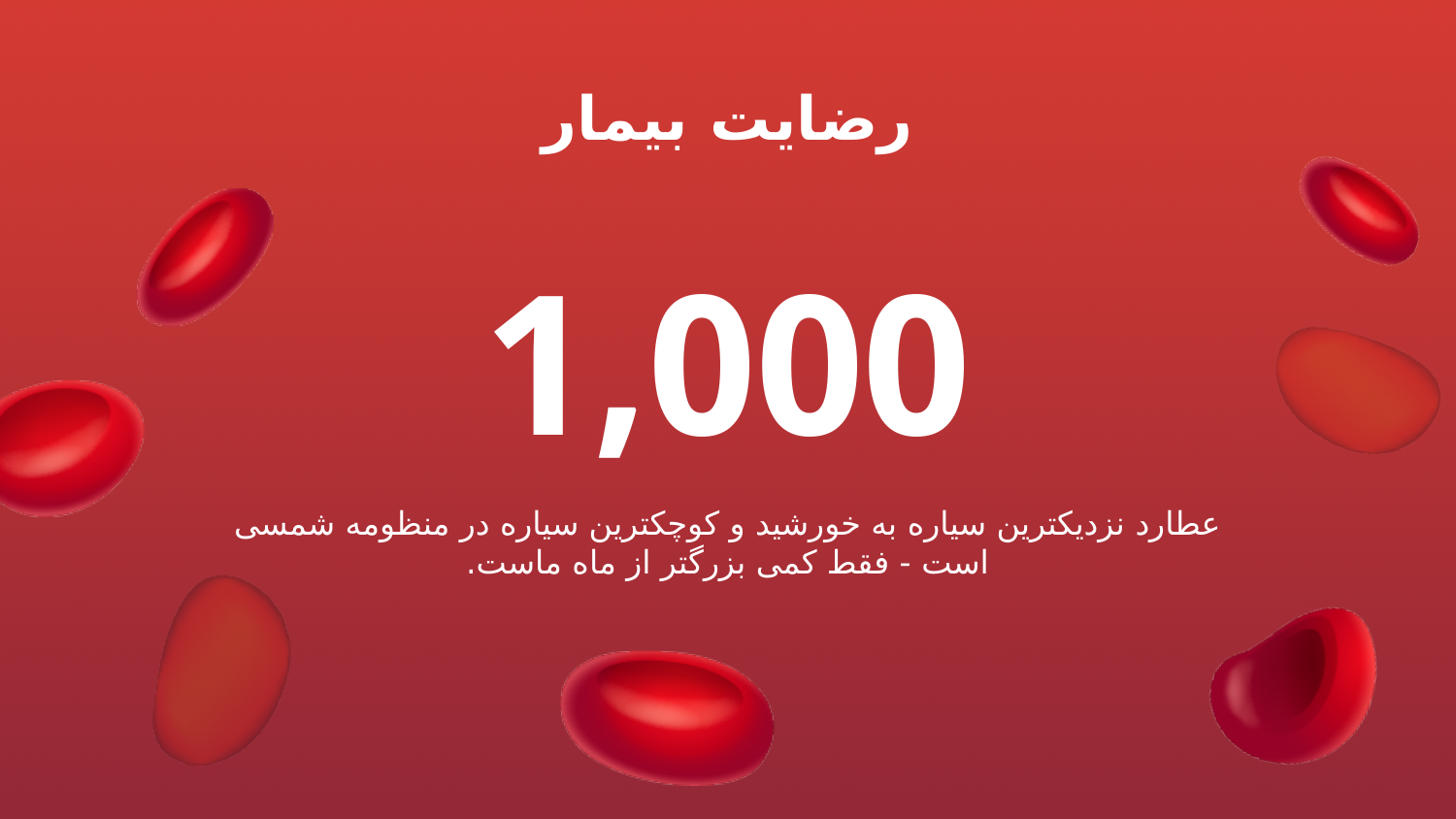

رضایت بیمار
# 1,000
عطارد نزدیکترین سیاره به خورشید و کوچکترین سیاره در منظومه شمسی است - فقط کمی بزرگتر از ماه ماست.